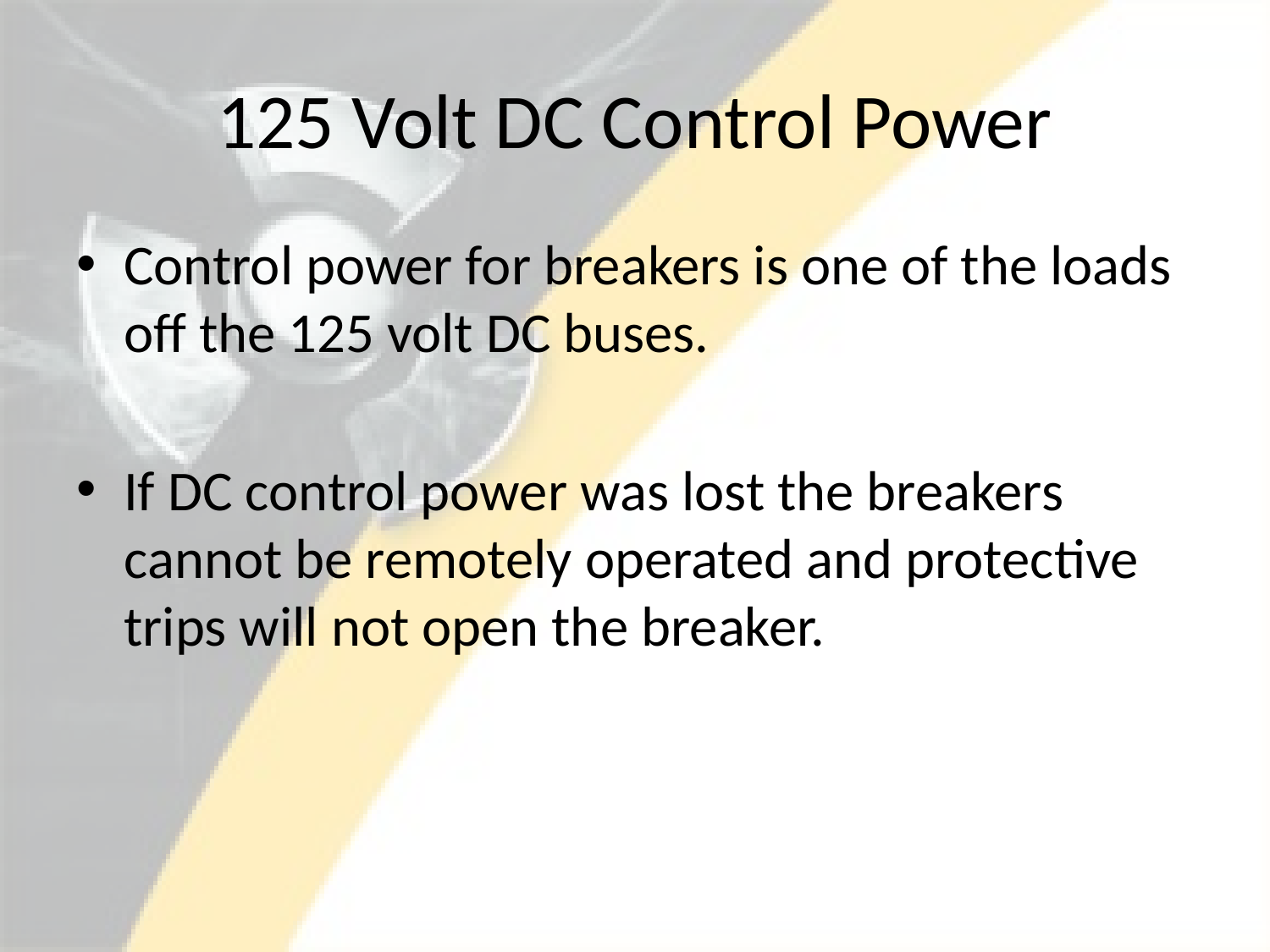

# 125 Volt DC Control Power
Control power for breakers is one of the loads off the 125 volt DC buses.

If DC control power was lost the breakers cannot be remotely operated and protective trips will not open the breaker.